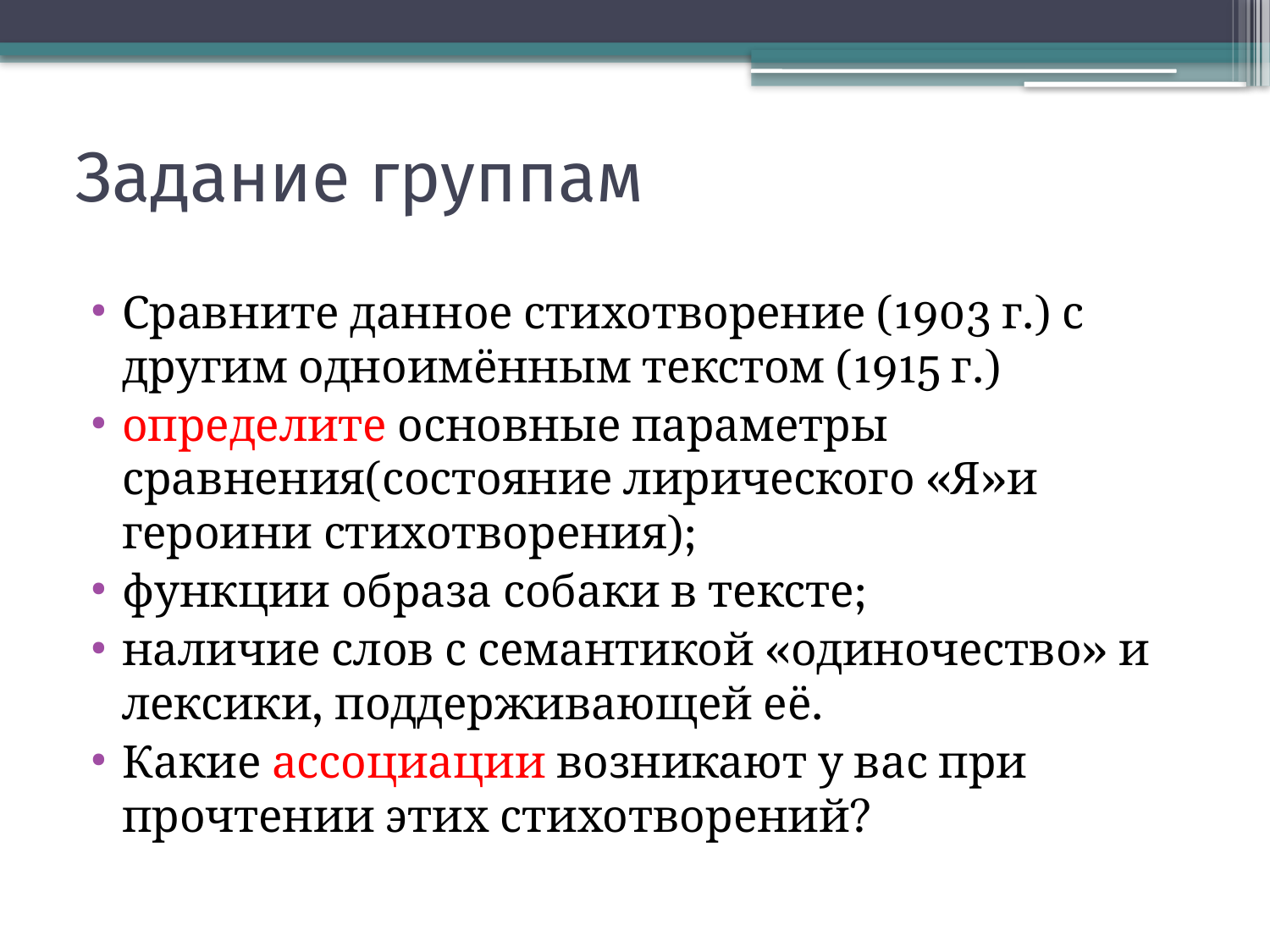

# Задание группам
Сравните данное стихотворение (1903 г.) с другим одноимённым текстом (1915 г.)
определите основные параметры сравнения(состояние лирического «Я»и героини стихотворения);
функции образа собаки в тексте;
наличие слов с семантикой «одиночество» и лексики, поддерживающей её.
Какие ассоциации возникают у вас при прочтении этих стихотворений?